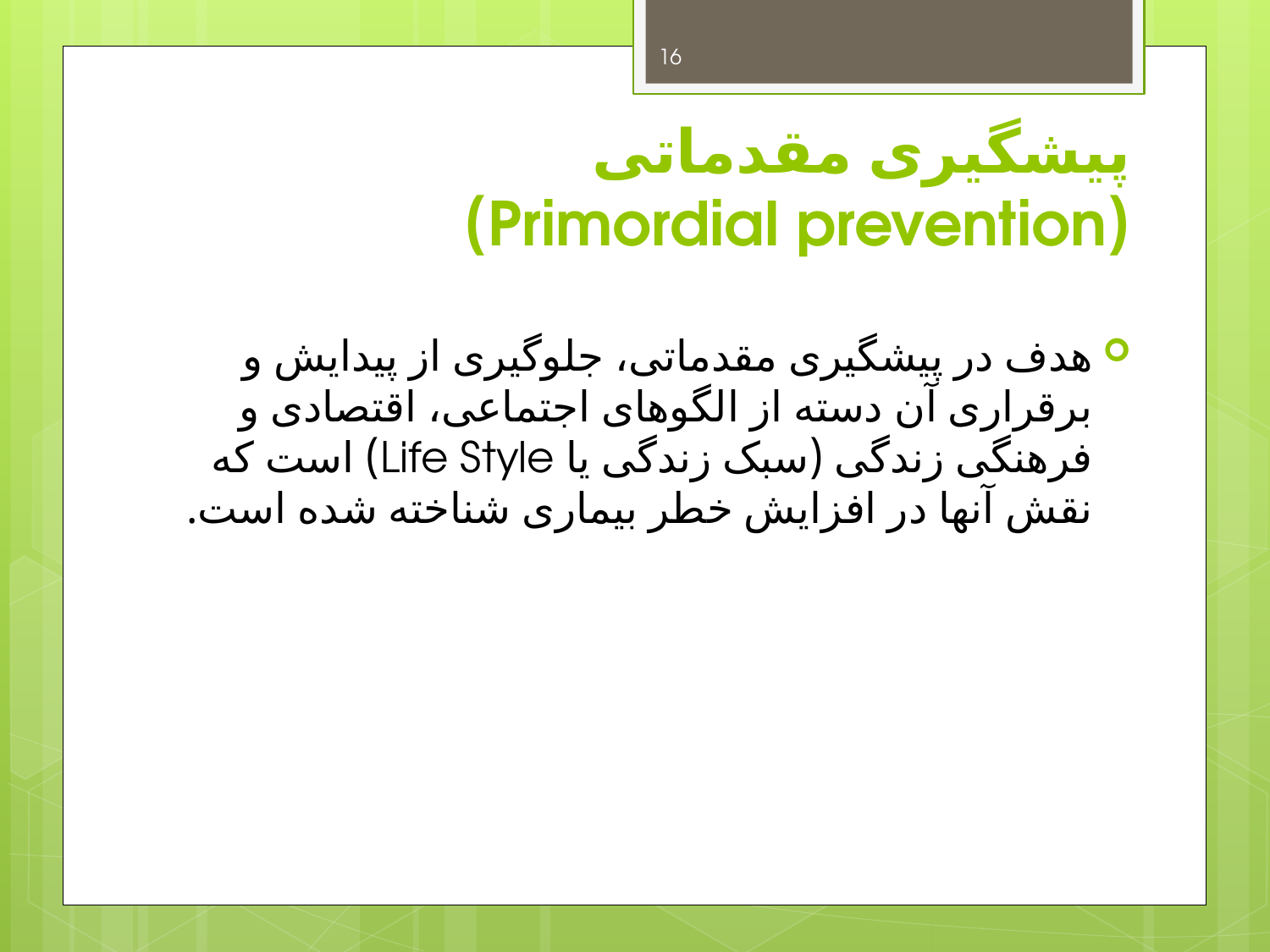

16
# پیشگیری مقدماتی (Primordial prevention)
هدف در پیشگیری مقدماتی، جلوگیری از پیدایش و برقراری آن دسته از الگوهای اجتماعی، اقتصادی و فرهنگی زندگی (سبک زندگی یا Life Style) است که نقش آنها در افزایش خطر بیماری شناخته شده است.